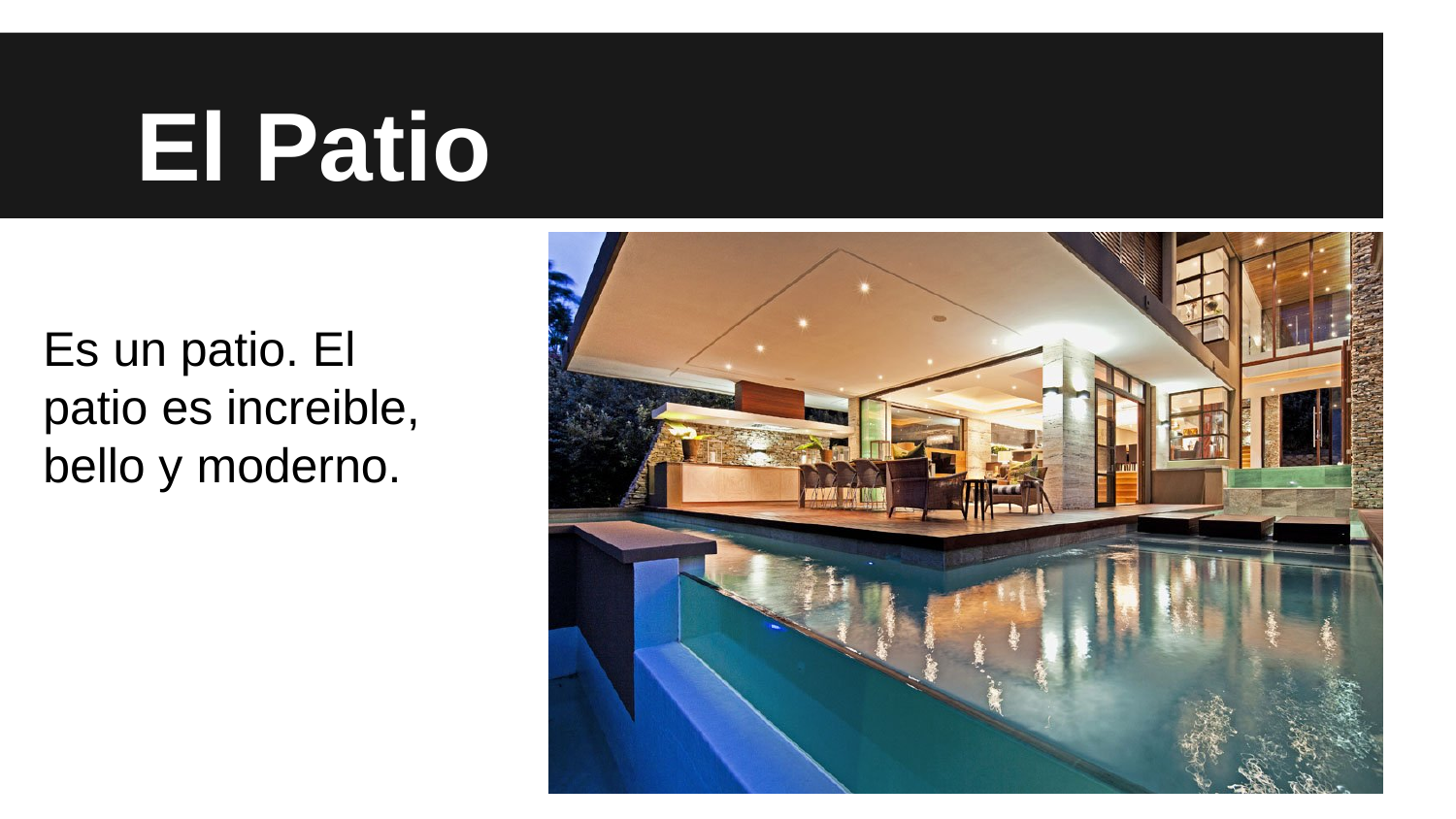

# El Patio

Es un patio. El patio es increible, bello y moderno.